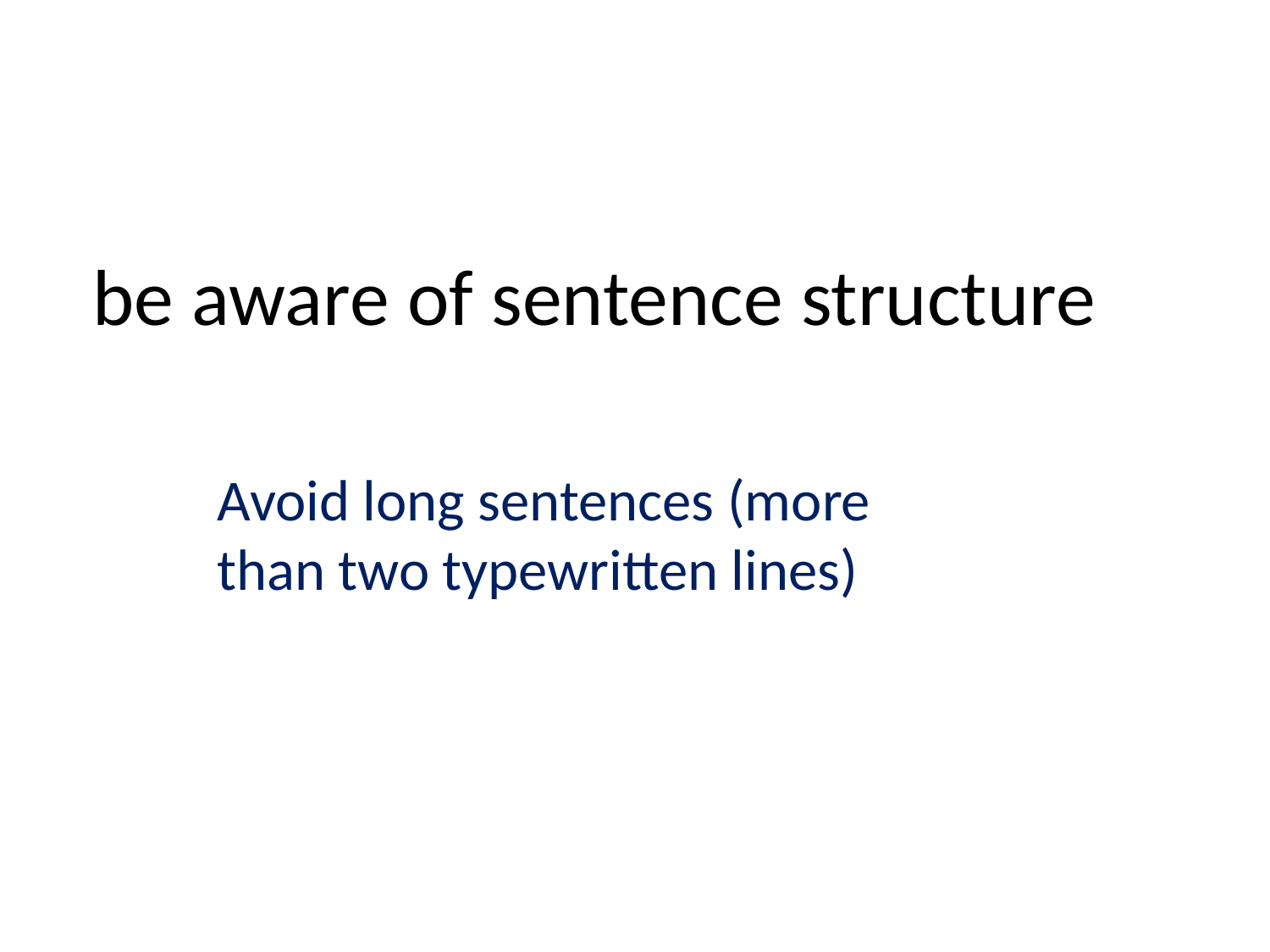

be aware of sentence structure
Avoid long sentences (more than two typewritten lines)